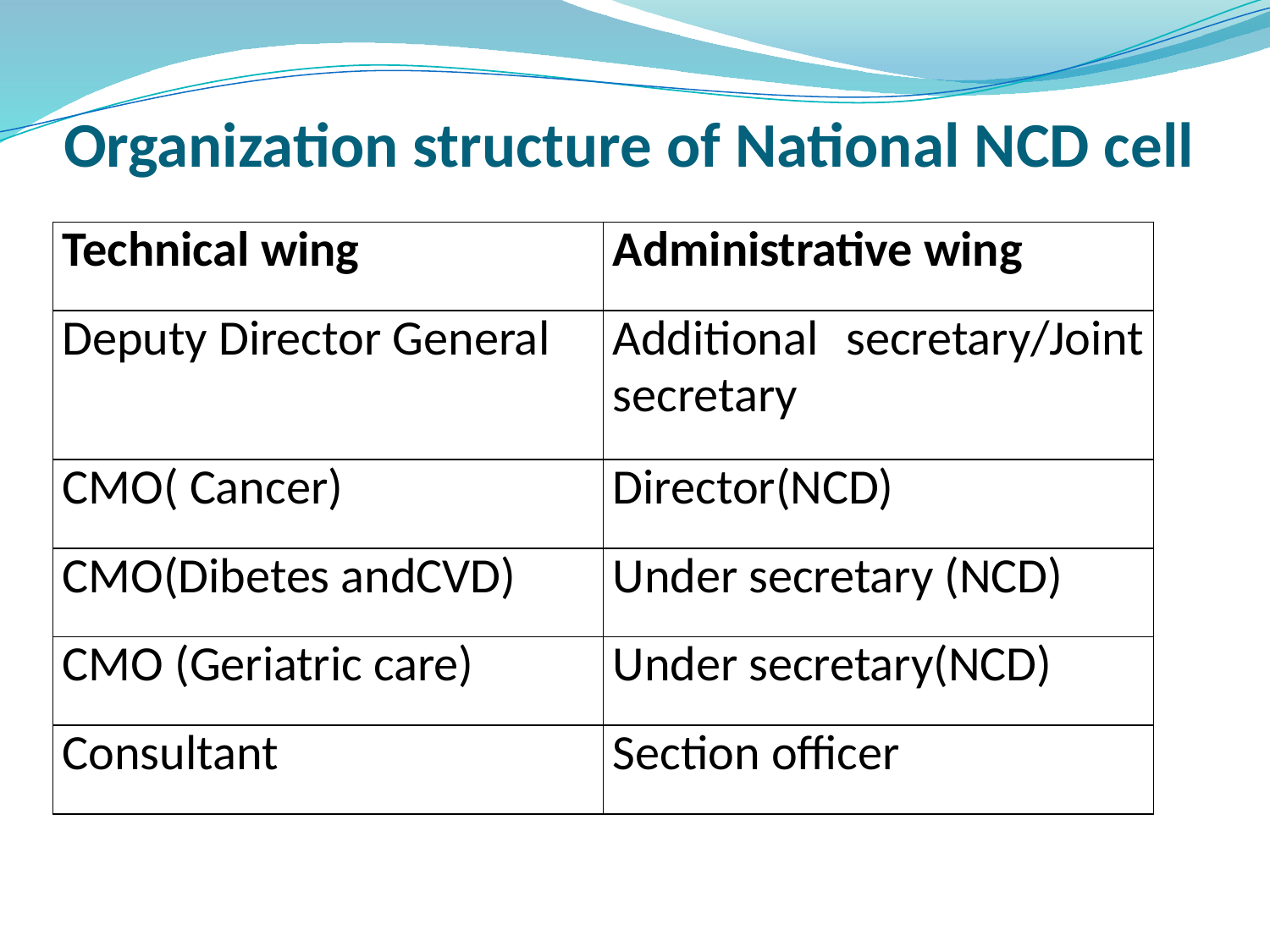

# Organization structure of National NCD cell
| Technical wing | Administrative wing |
| --- | --- |
| Deputy Director General | Additional secretary/Joint secretary |
| CMO( Cancer) | Director(NCD) |
| CMO(Dibetes andCVD) | Under secretary (NCD) |
| CMO (Geriatric care) | Under secretary(NCD) |
| Consultant | Section officer |